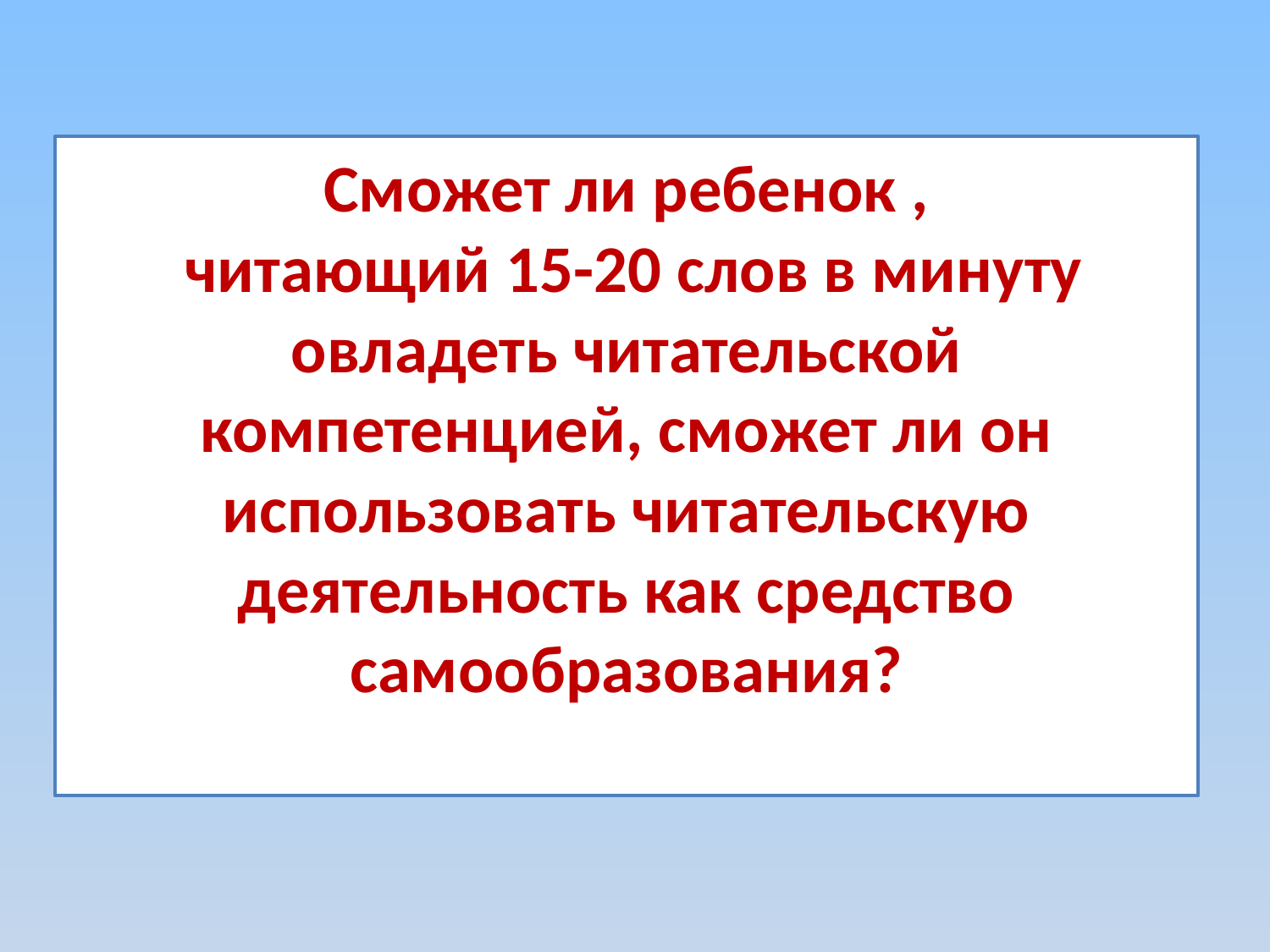

# Сможет ли ребенок , читающий 15-20 слов в минуту овладеть читательской компетенцией, сможет ли он использовать читательскую деятельность как средство самообразования?